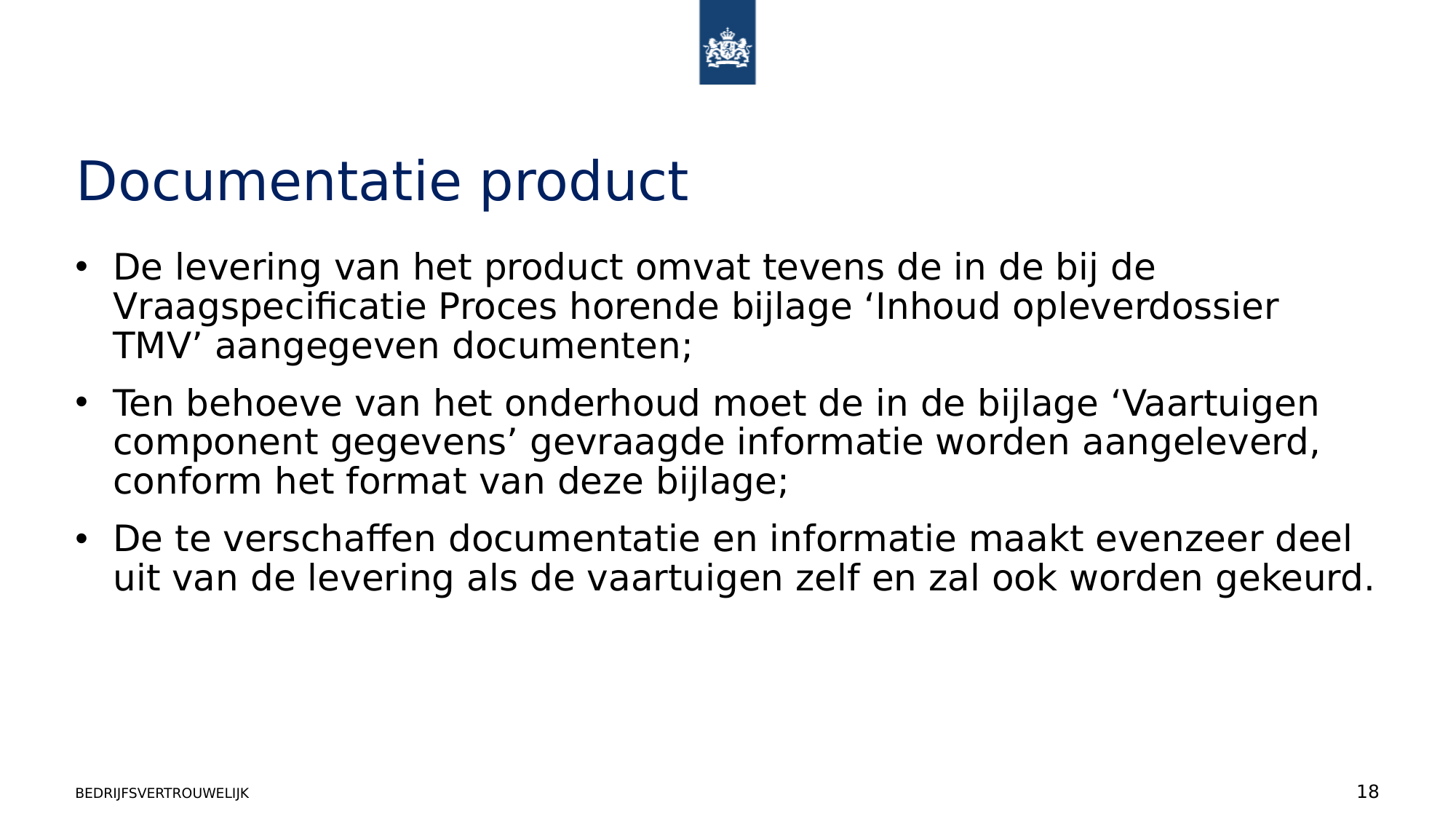

# Documentatie product
De levering van het product omvat tevens de in de bij de Vraagspecificatie Proces horende bijlage ‘Inhoud opleverdossier TMV’ aangegeven documenten;
Ten behoeve van het onderhoud moet de in de bijlage ‘Vaartuigen component gegevens’ gevraagde informatie worden aangeleverd, conform het format van deze bijlage;
De te verschaffen documentatie en informatie maakt evenzeer deel uit van de levering als de vaartuigen zelf en zal ook worden gekeurd.
BEDRIJFSVERTROUWELIJK
18